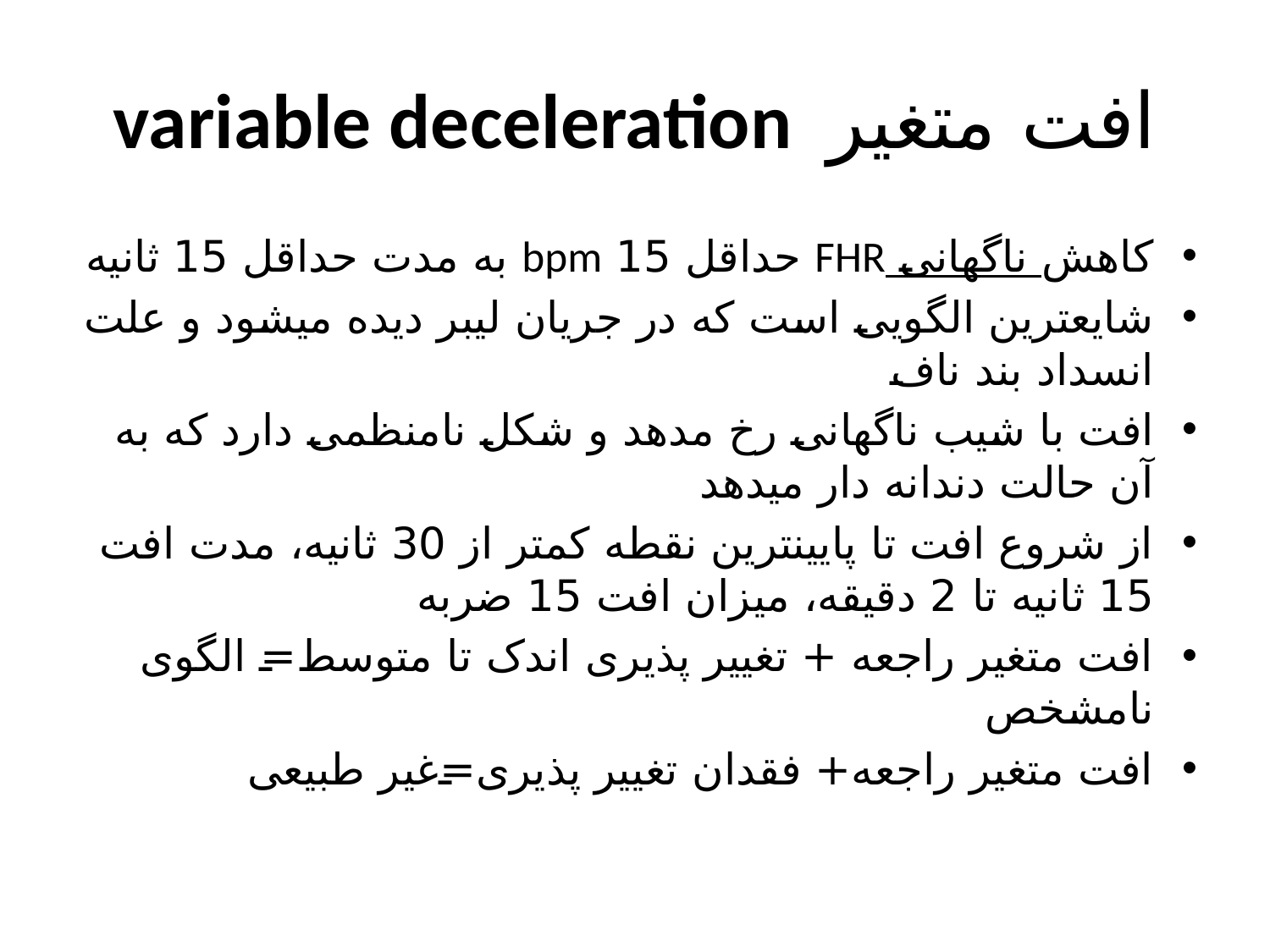

# variable deceleration  افت متغیر
کاهش ناگهانی FHR حداقل 15 bpm به مدت حداقل 15 ثانیه
شایعترین الگویی است که در جریان لیبر دیده میشود و علت انسداد بند ناف
افت با شیب ناگهانی رخ مدهد و شکل نامنظمی دارد که به آن حالت دندانه دار میدهد
از شروع افت تا پایینترین نقطه کمتر از 30 ثانیه، مدت افت  15 ثانیه تا 2 دقیقه، میزان افت 15 ضربه
افت متغیر راجعه + تغییر پذیری اندک تا متوسط= الگوی نامشخص
افت متغیر راجعه+ فقدان تغییر پذیری=غیر طبیعی